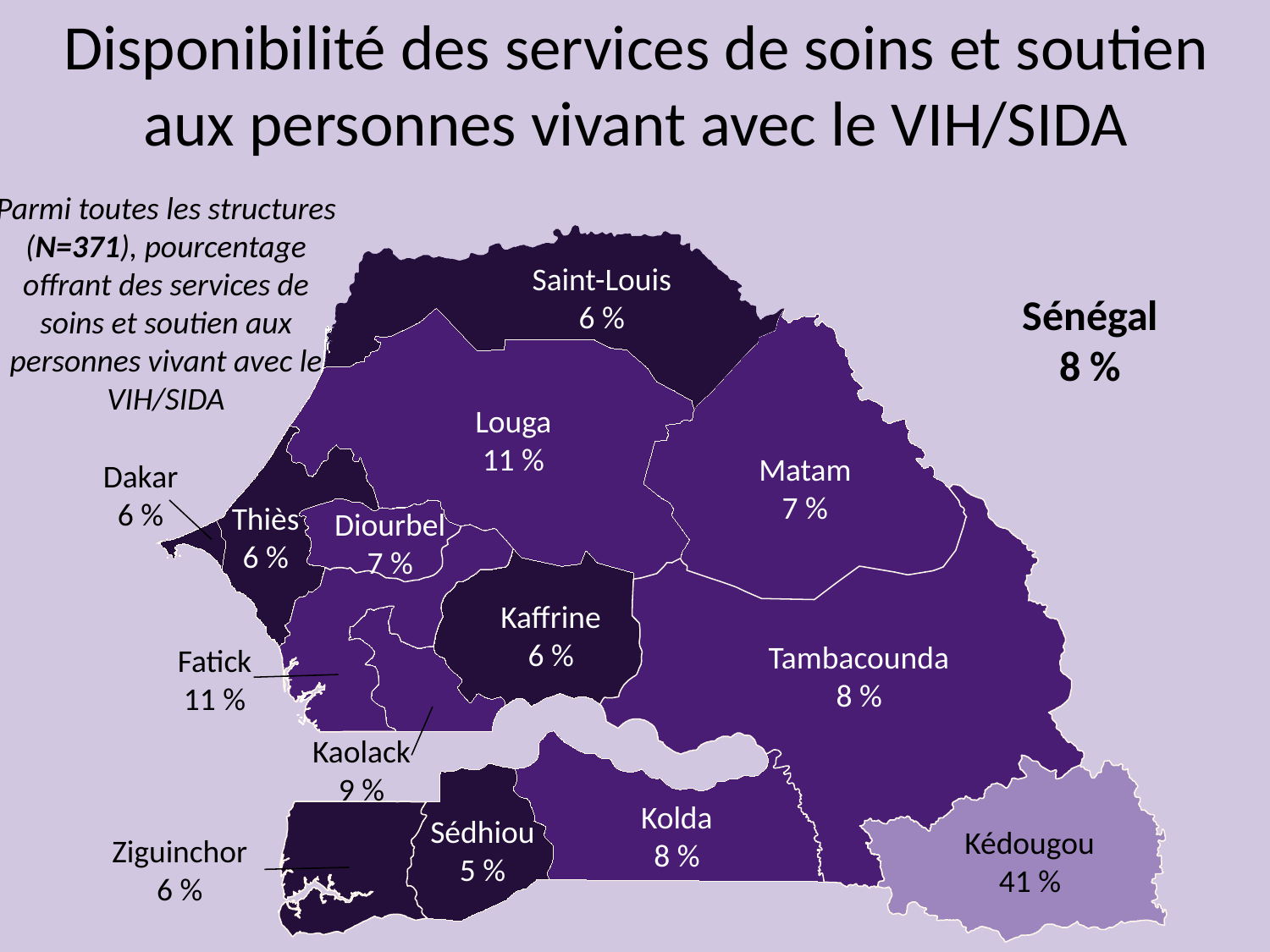

Disponibilité des services de soins et soutien aux personnes vivant avec le VIH/SIDA

Parmi toutes les structures (N=371), pourcentage offrant des services de soins et soutien aux personnes vivant avec le VIH/SIDA
Saint-Louis
6 %
Sénégal
8 %
Louga
11 %
Matam
7 %
Dakar
6 %
Thiès
6 %
Diourbel
7 %
Kaffrine
6 %
Tambacounda
8 %
Fatick
11 %
Kaolack
9 %
Kolda
8 %
Sédhiou
5 %
Kédougou
41 %
Ziguinchor
6 %